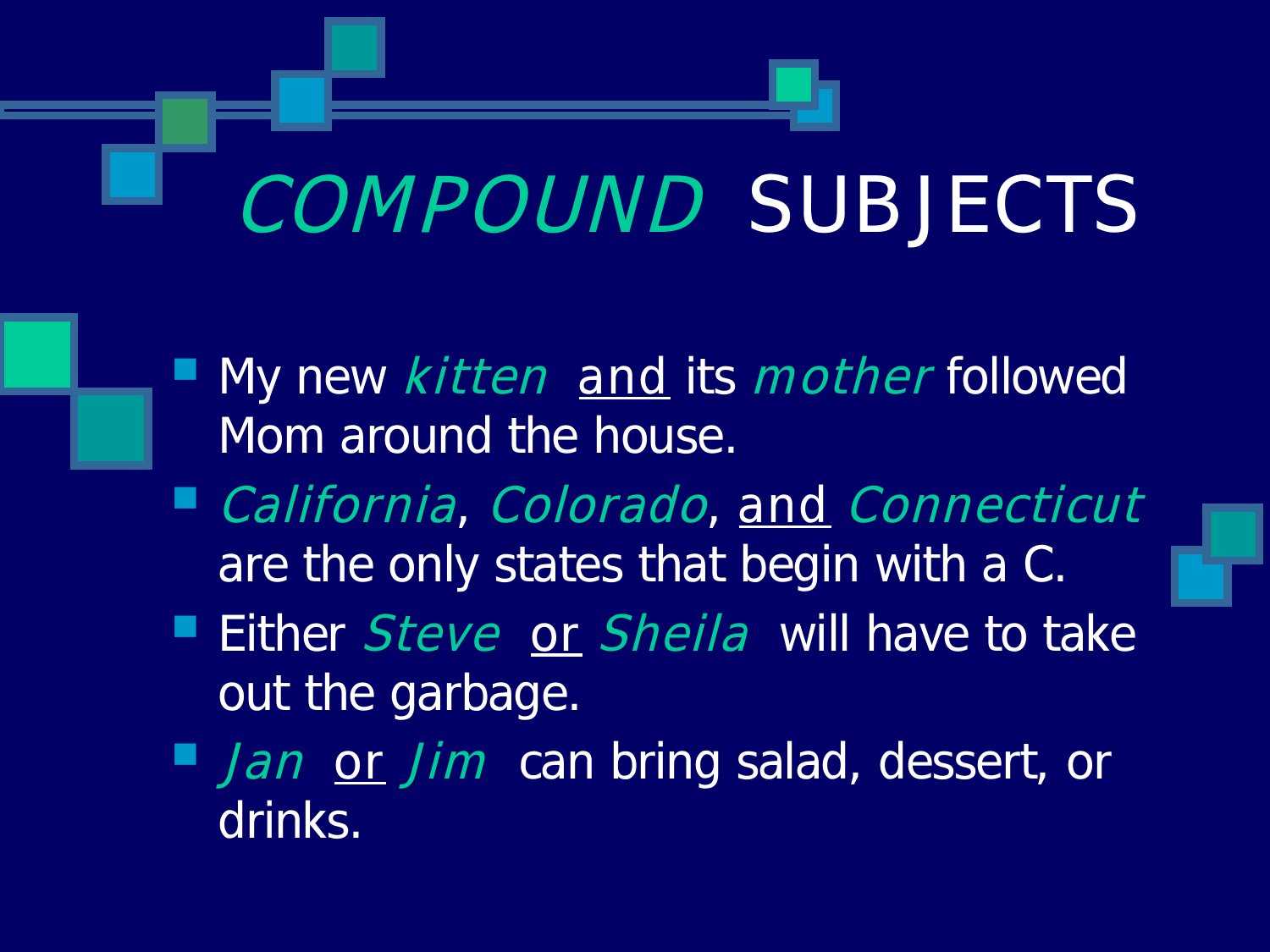

# COMPOUND  SUBJECTS
My new kitten  and its mother followed Mom around the house.
California, Colorado, and Connecticut are the only states that begin with a C.
Either Steve  or Sheila  will have to take out the garbage.
Jan  or Jim  can bring salad, dessert, or drinks.